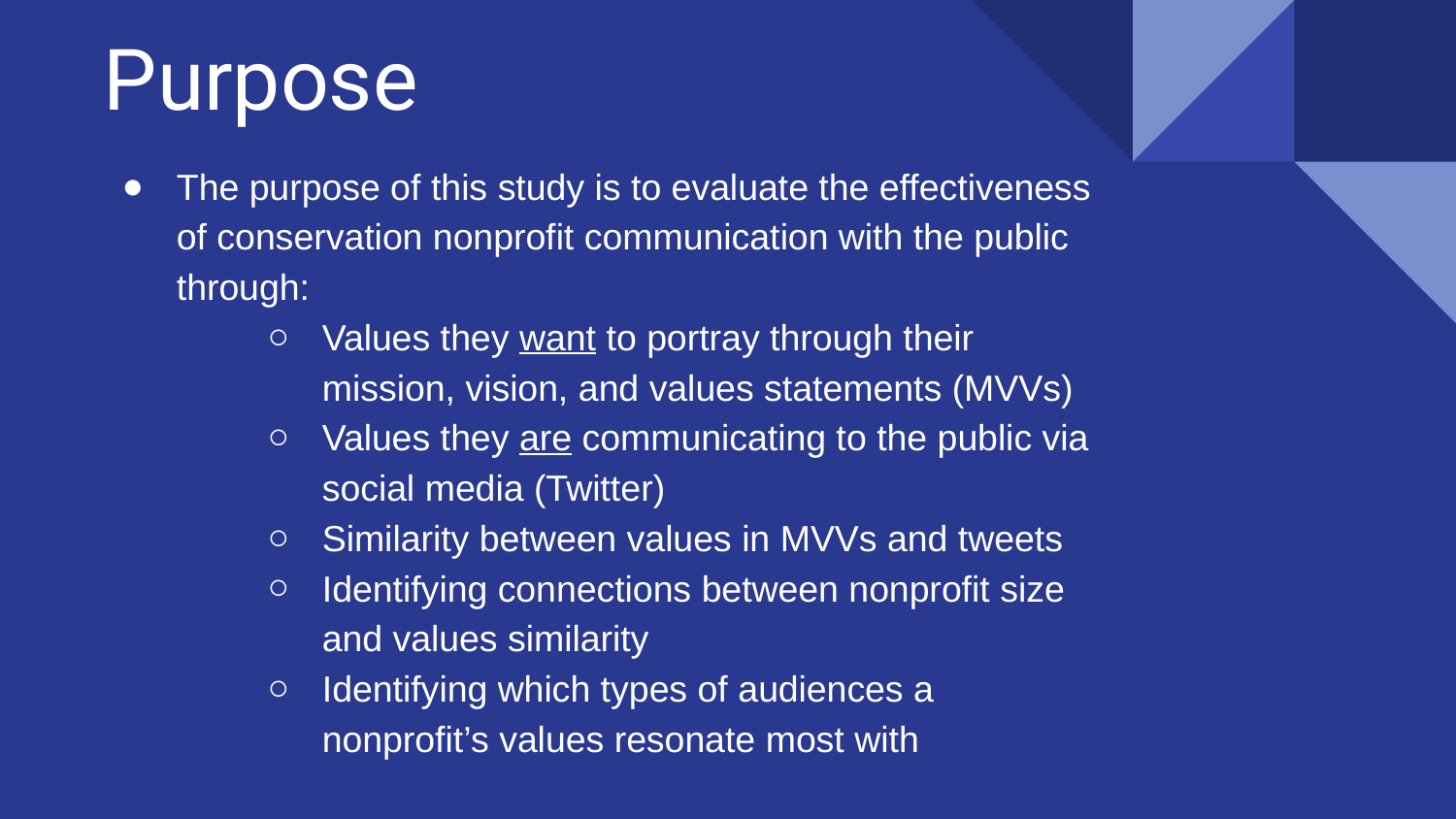

# Purpose
The purpose of this study is to evaluate the effectiveness of conservation nonprofit communication with the public through:
Values they want to portray through their mission, vision, and values statements (MVVs)
Values they are communicating to the public via social media (Twitter)
Similarity between values in MVVs and tweets
Identifying connections between nonprofit size and values similarity
Identifying which types of audiences a nonprofit’s values resonate most with